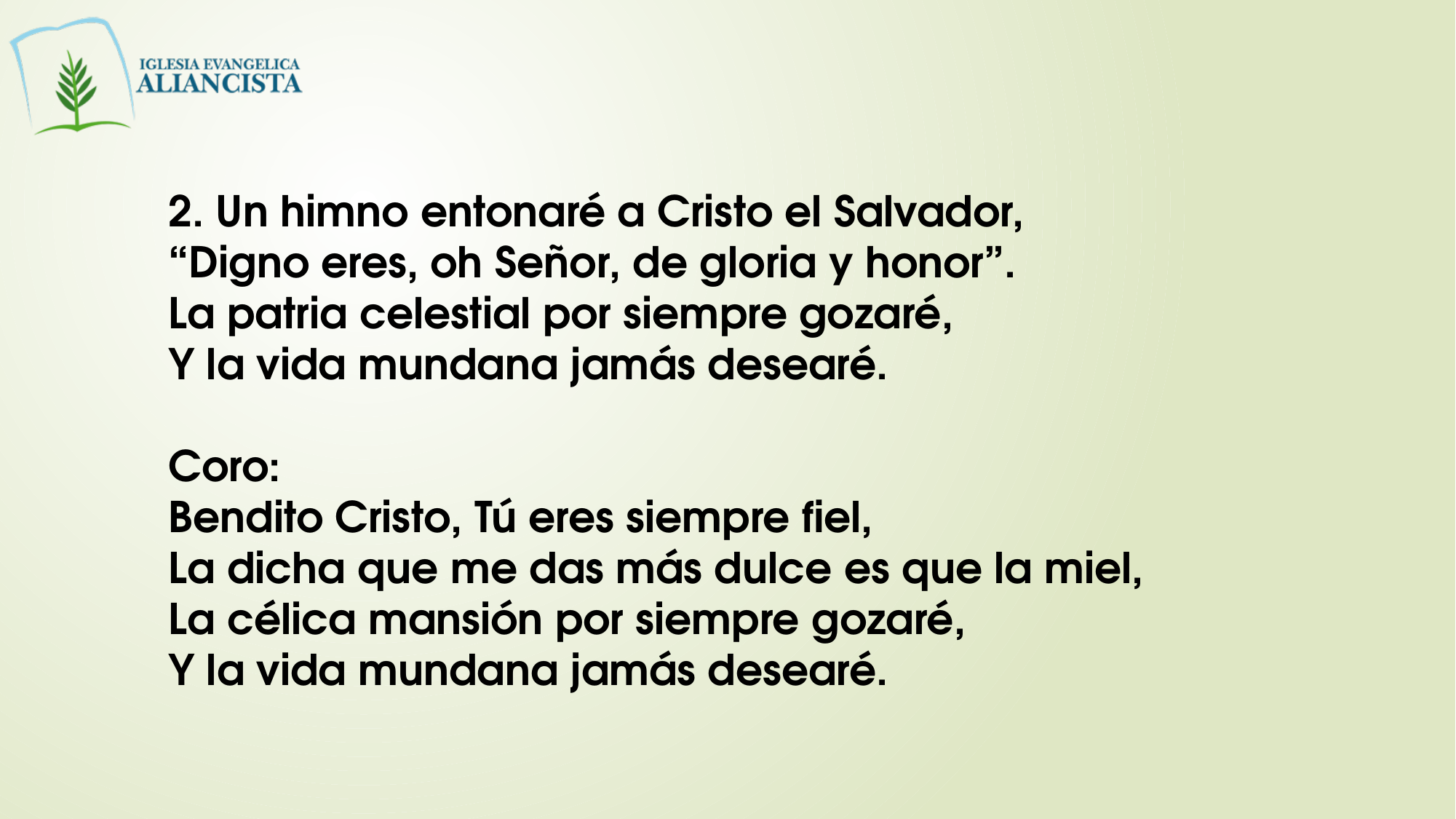

2. Un himno entonaré a Cristo el Salvador,
“Digno eres, oh Señor, de gloria y honor”.
La patria celestial por siempre gozaré,
Y la vida mundana jamás desearé.

Coro:
Bendito Cristo, Tú eres siempre fiel,
La dicha que me das más dulce es que la miel,
La célica mansión por siempre gozaré,
Y la vida mundana jamás desearé.